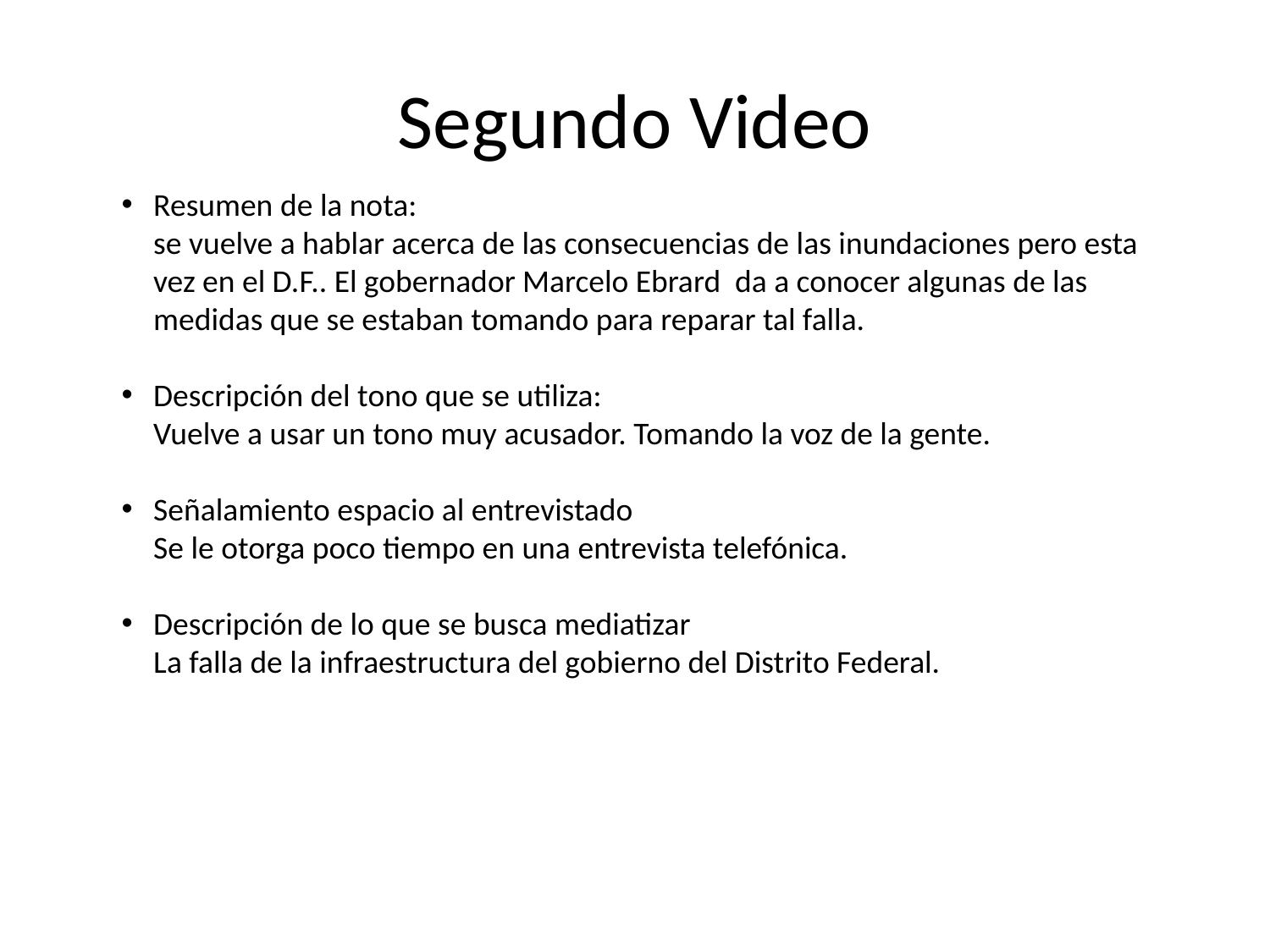

# Segundo Video
Resumen de la nota:
	se vuelve a hablar acerca de las consecuencias de las inundaciones pero esta vez en el D.F.. El gobernador Marcelo Ebrard  da a conocer algunas de las medidas que se estaban tomando para reparar tal falla.

Descripción del tono que se utiliza:
	Vuelve a usar un tono muy acusador. Tomando la voz de la gente.

Señalamiento espacio al entrevistado
	Se le otorga poco tiempo en una entrevista telefónica.

Descripción de lo que se busca mediatizar
	La falla de la infraestructura del gobierno del Distrito Federal.